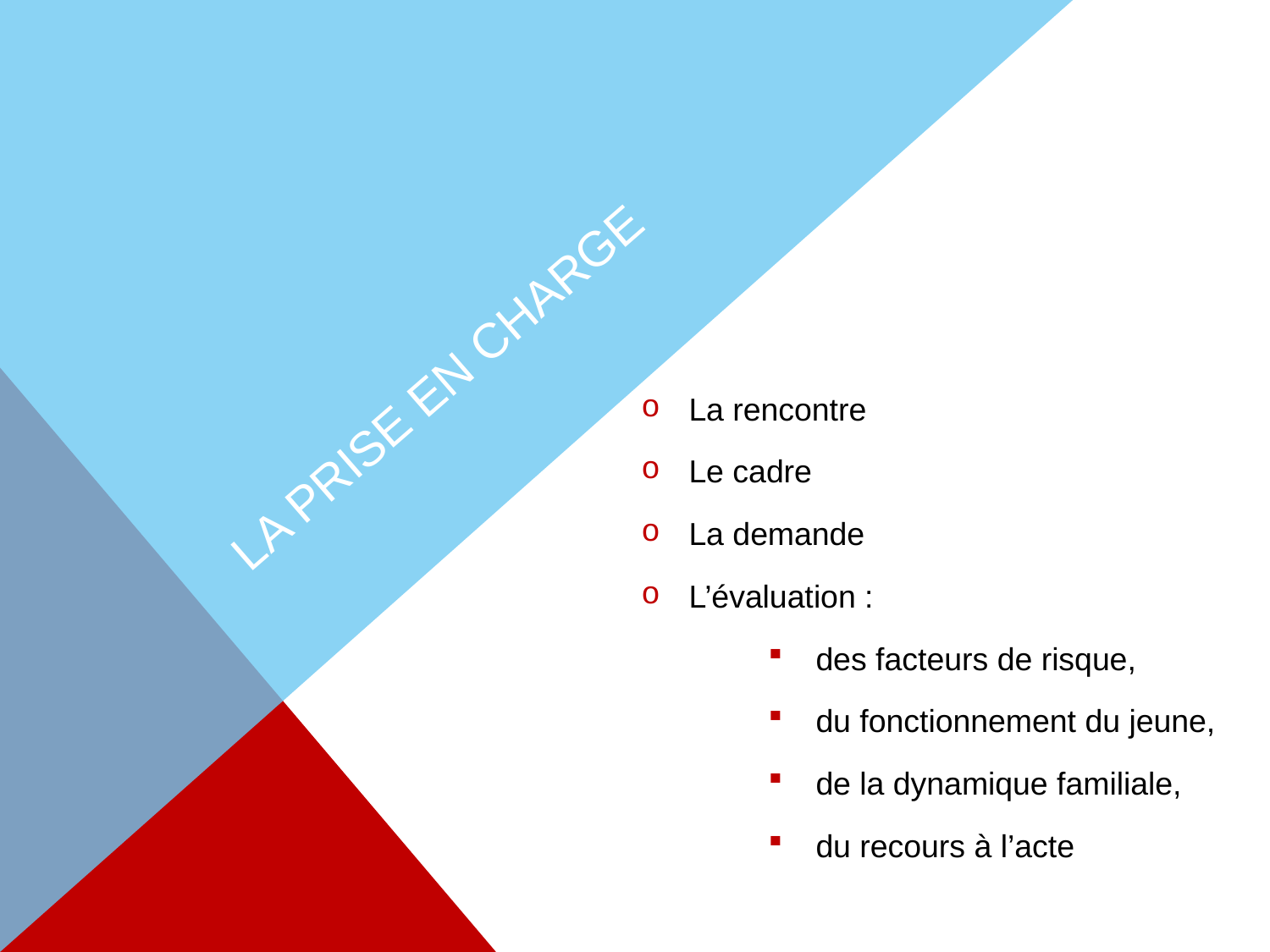

# La prise en charge

La rencontre
Le cadre
La demande
L’évaluation :
des facteurs de risque,
du fonctionnement du jeune,
de la dynamique familiale,
du recours à l’acte